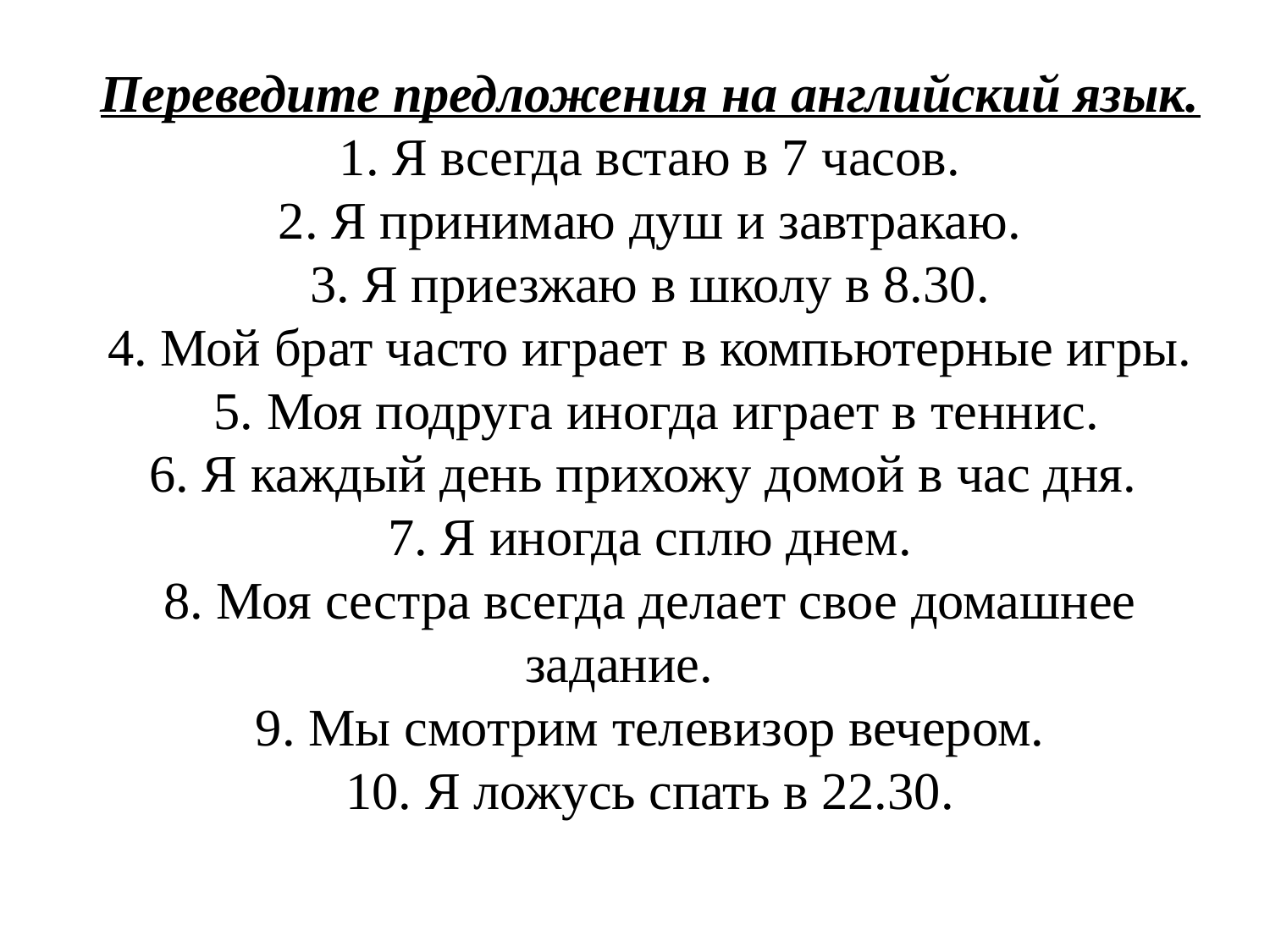

Переведите предложения на английский язык.
1. Я всегда встаю в 7 часов.
2. Я принимаю душ и завтракаю.
3. Я приезжаю в школу в 8.30.
4. Мой брат часто играет в компьютерные игры.
 5. Моя подруга иногда играет в теннис.
6. Я каждый день прихожу домой в час дня.
7. Я иногда сплю днем.
8. Моя сестра всегда делает свое домашнее задание.
9. Мы смотрим телевизор вечером.
10. Я ложусь спать в 22.30.